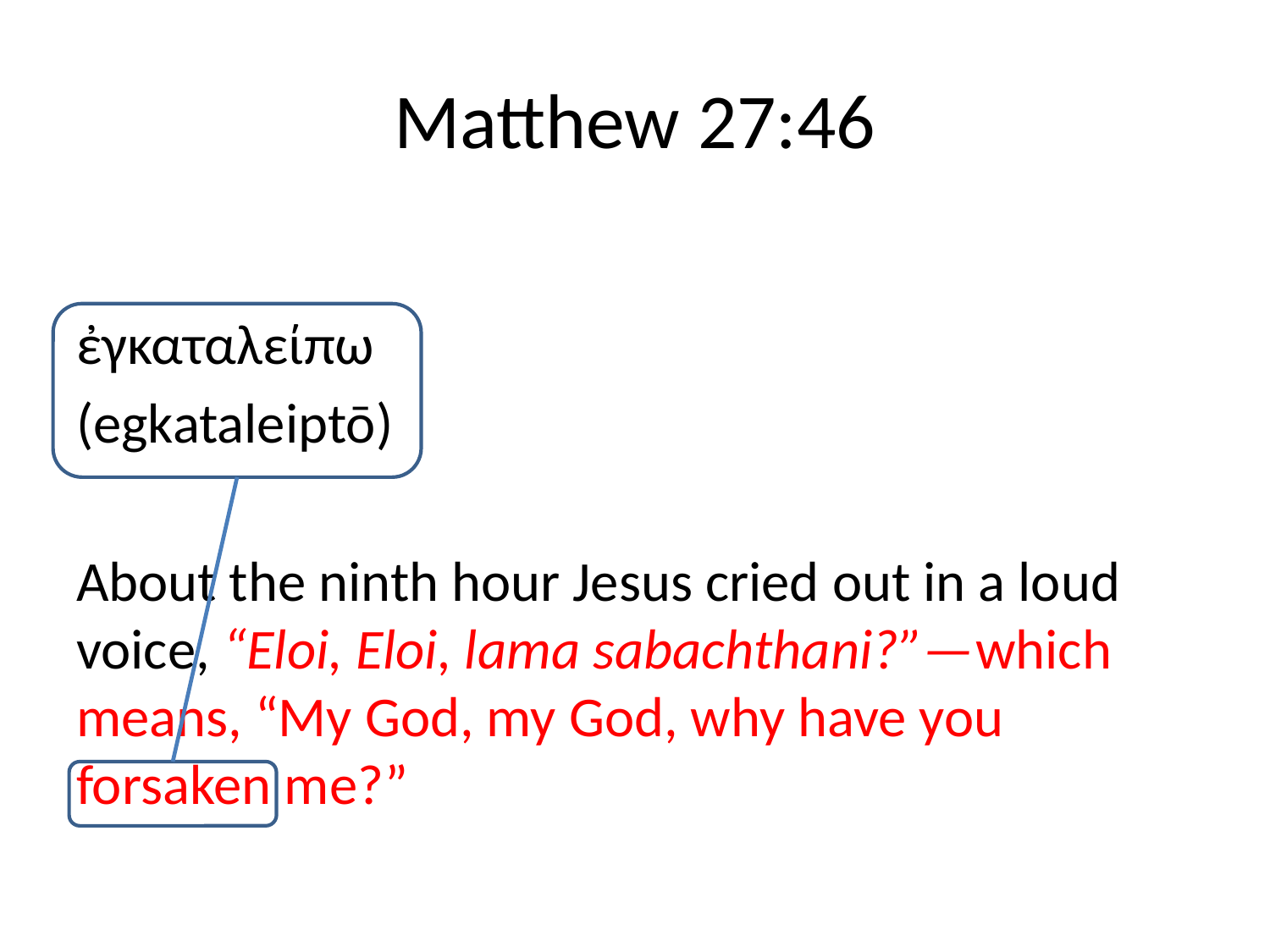

# Matthew 27:46

ἐγκαταλείπω
(egkataleiptō)

About the ninth hour Jesus cried out in a loud voice, “Eloi, Eloi, lama sabachthani?”—which means, “My God, my God, why have you forsaken me?”